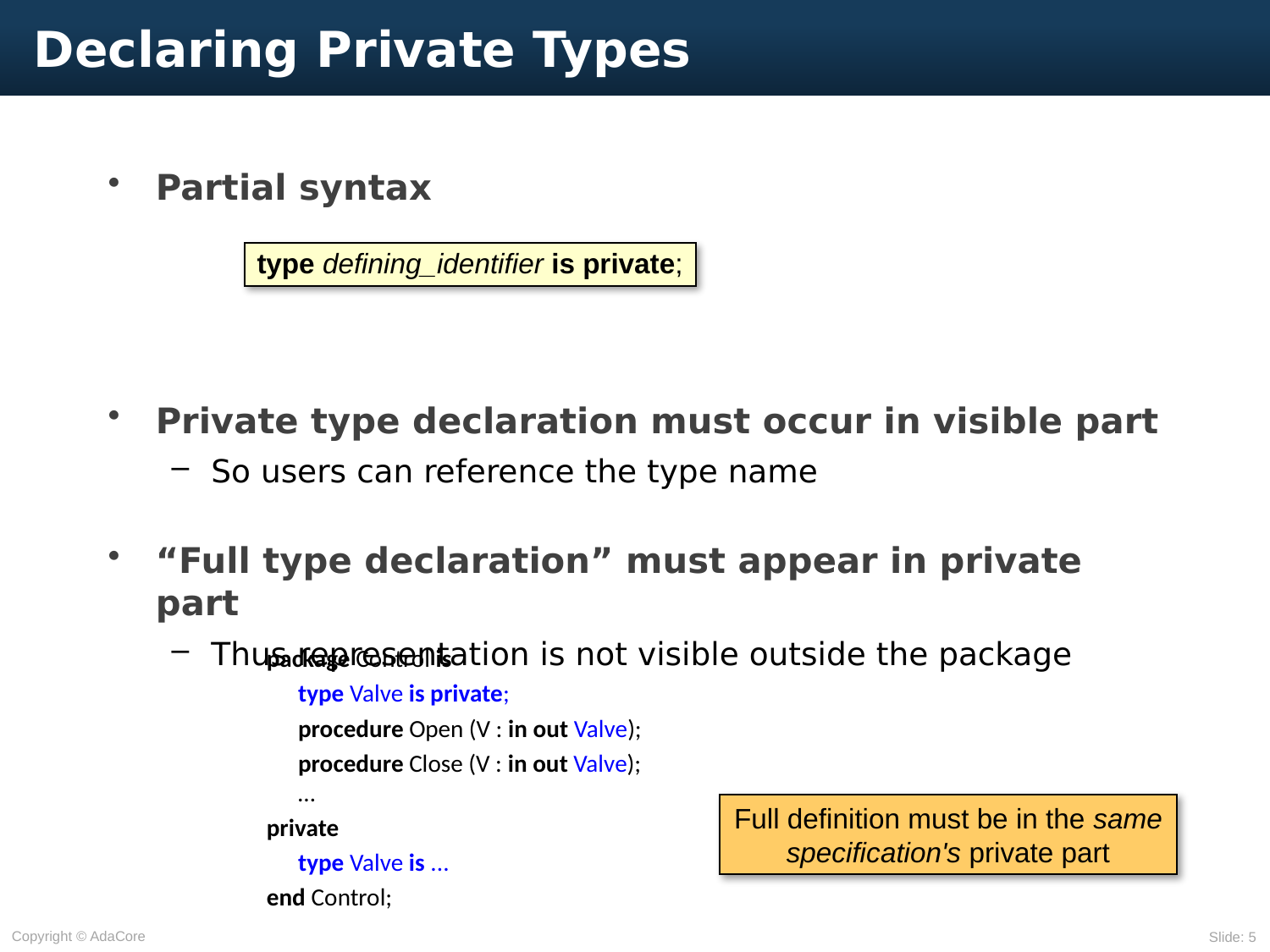

# Declaring Private Types
Partial syntax

Private type declaration must occur in visible part
So users can reference the type name
“Full type declaration” must appear in private part
Thus representation is not visible outside the package
type defining_identifier is private;
package Control is
	type Valve is private;
	procedure Open (V : in out Valve);
	procedure Close (V : in out Valve);
	…
private
	type Valve is ...
end Control;
Full definition must be in the same specification's private part